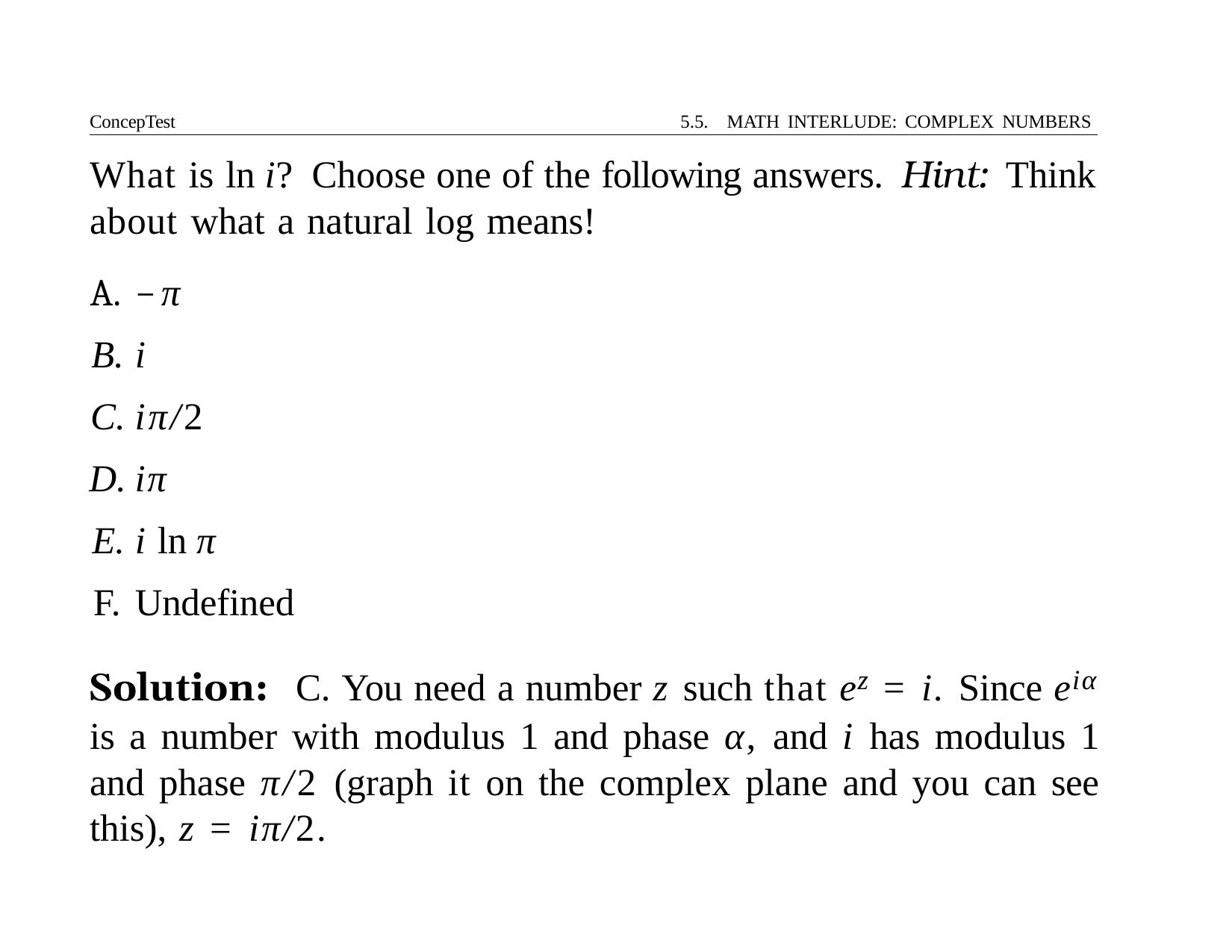

ConcepTest	5.5.  MATH INTERLUDE: COMPLEX NUMBERS

# What is ln i?	Choose one of the following answers.	Hint:	Think about what a natural log means!
−π
i
iπ/2
iπ
i ln π
Undefined
Solution:  C. You need a number z such that ez = i. Since eiα is a number with modulus 1 and phase α, and i has modulus 1 and phase π/2 (graph it on the complex plane and you can see this), z = iπ/2.